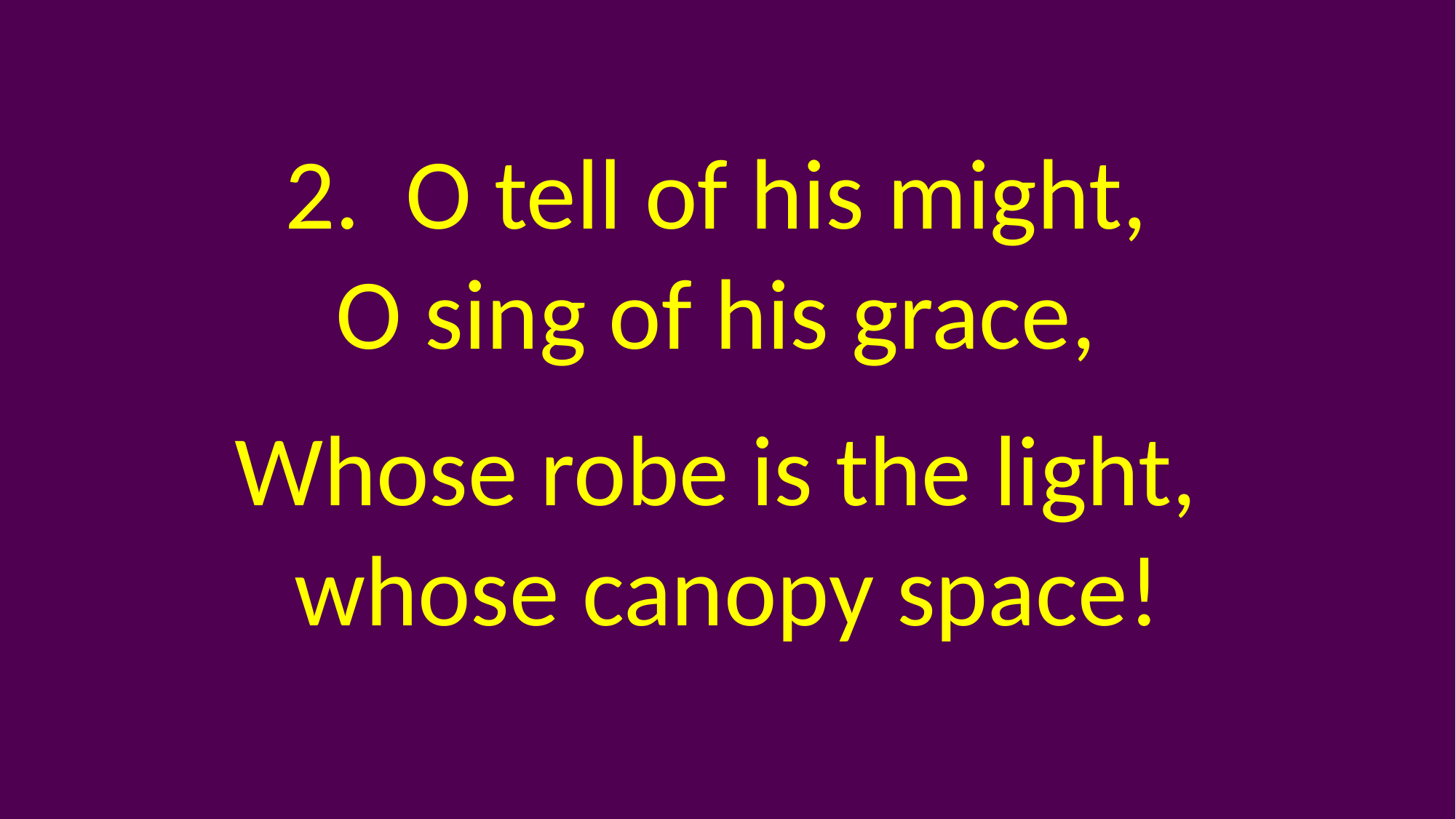

2.  O tell of his might,
O sing of his grace,
Whose robe is the light,
whose canopy space!